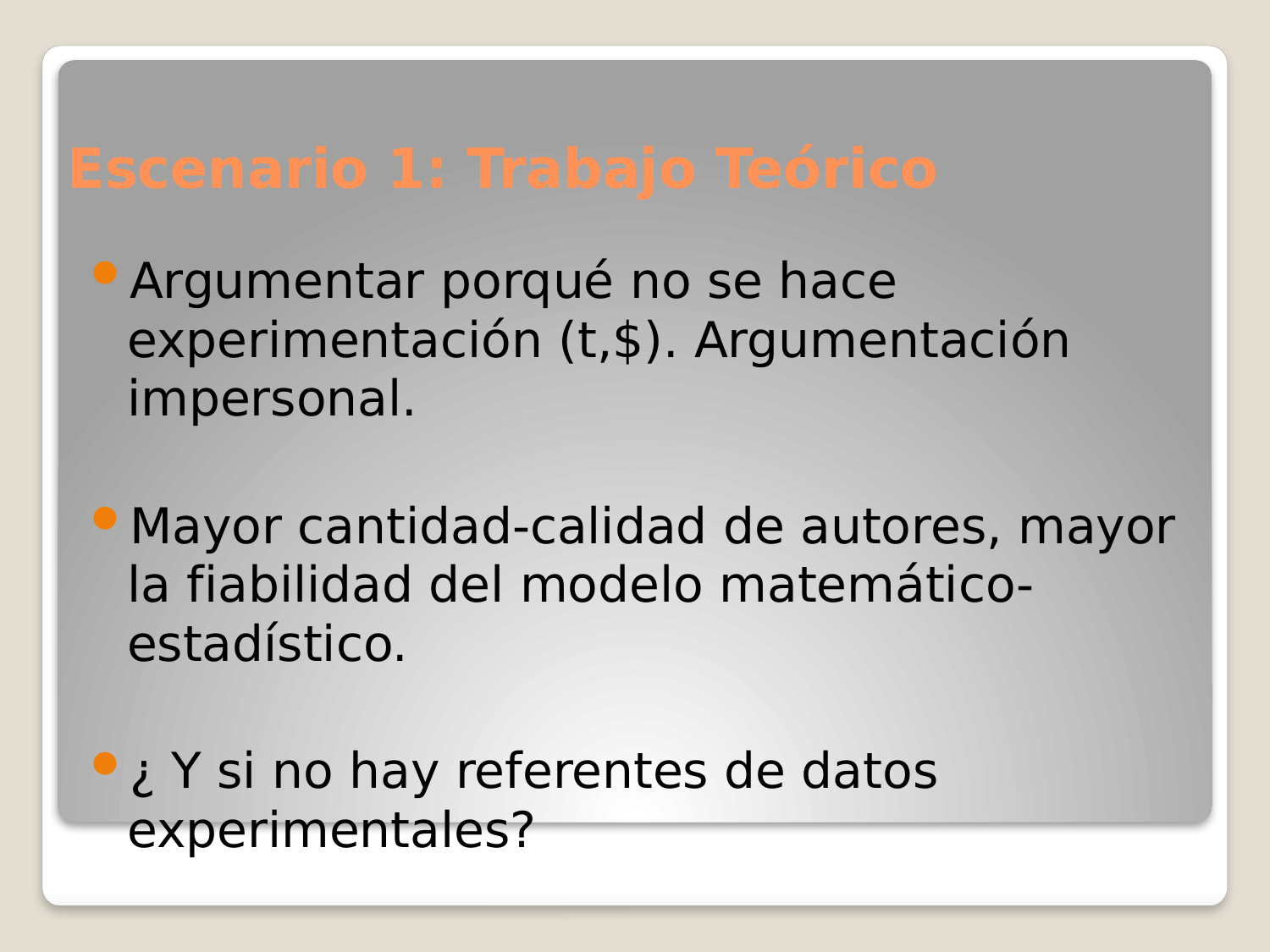

# Escenario 1: Trabajo Teórico
Argumentar porqué no se hace experimentación (t,$). Argumentación impersonal.

Mayor cantidad-calidad de autores, mayor la fiabilidad del modelo matemático- estadístico.

¿ Y si no hay referentes de datos experimentales?